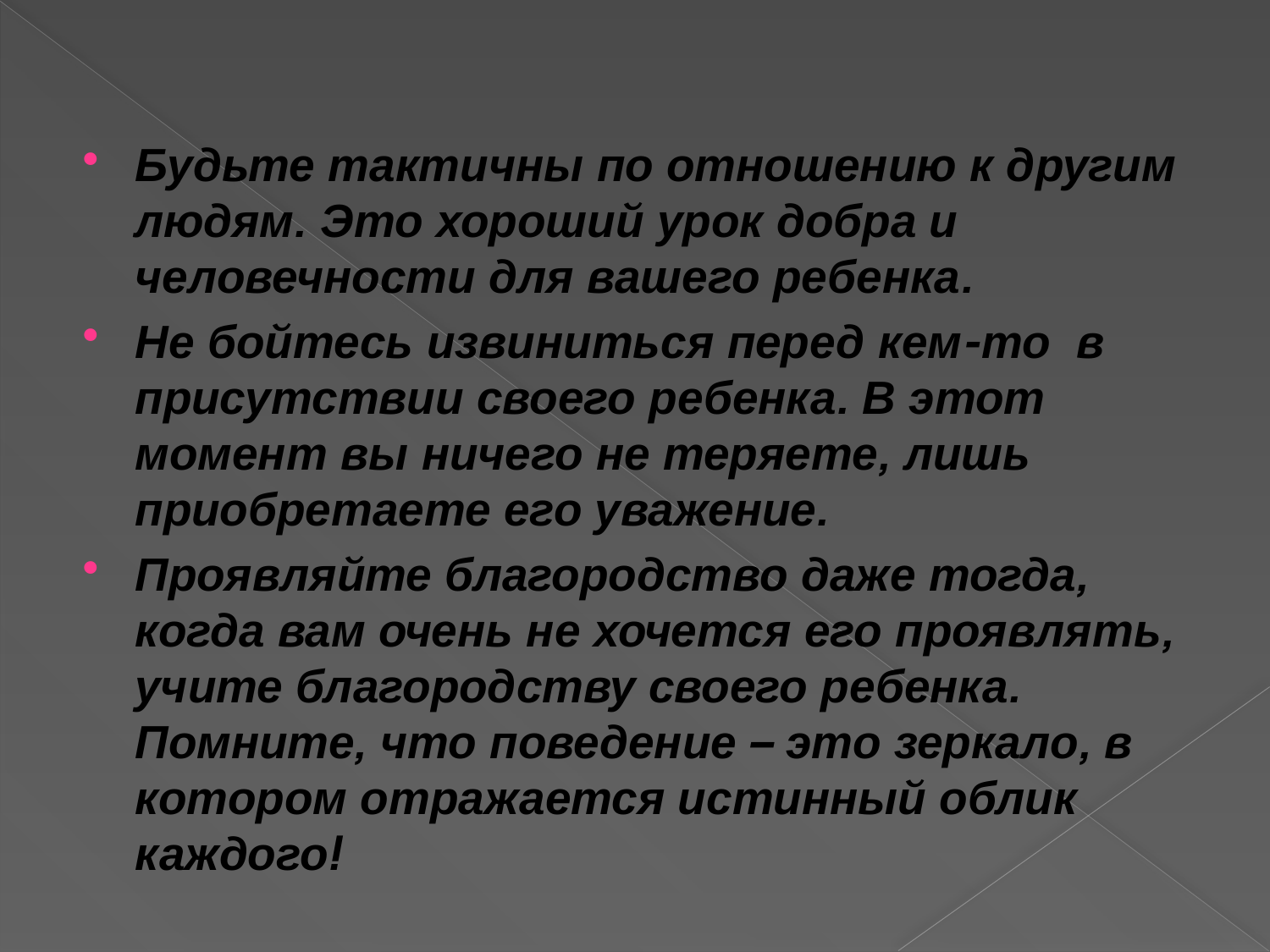

#
Будьте тактичны по отношению к другим людям. Это хороший урок добра и человечности для вашего ребенка.
Не бойтесь извиниться перед кем-то  в присутствии своего ребенка. В этот момент вы ничего не теряете, лишь приобретаете его уважение.
Проявляйте благородство даже тогда, когда вам очень не хочется его проявлять, учите благородству своего ребенка. Помните, что поведение – это зеркало, в котором отражается истинный облик каждого!